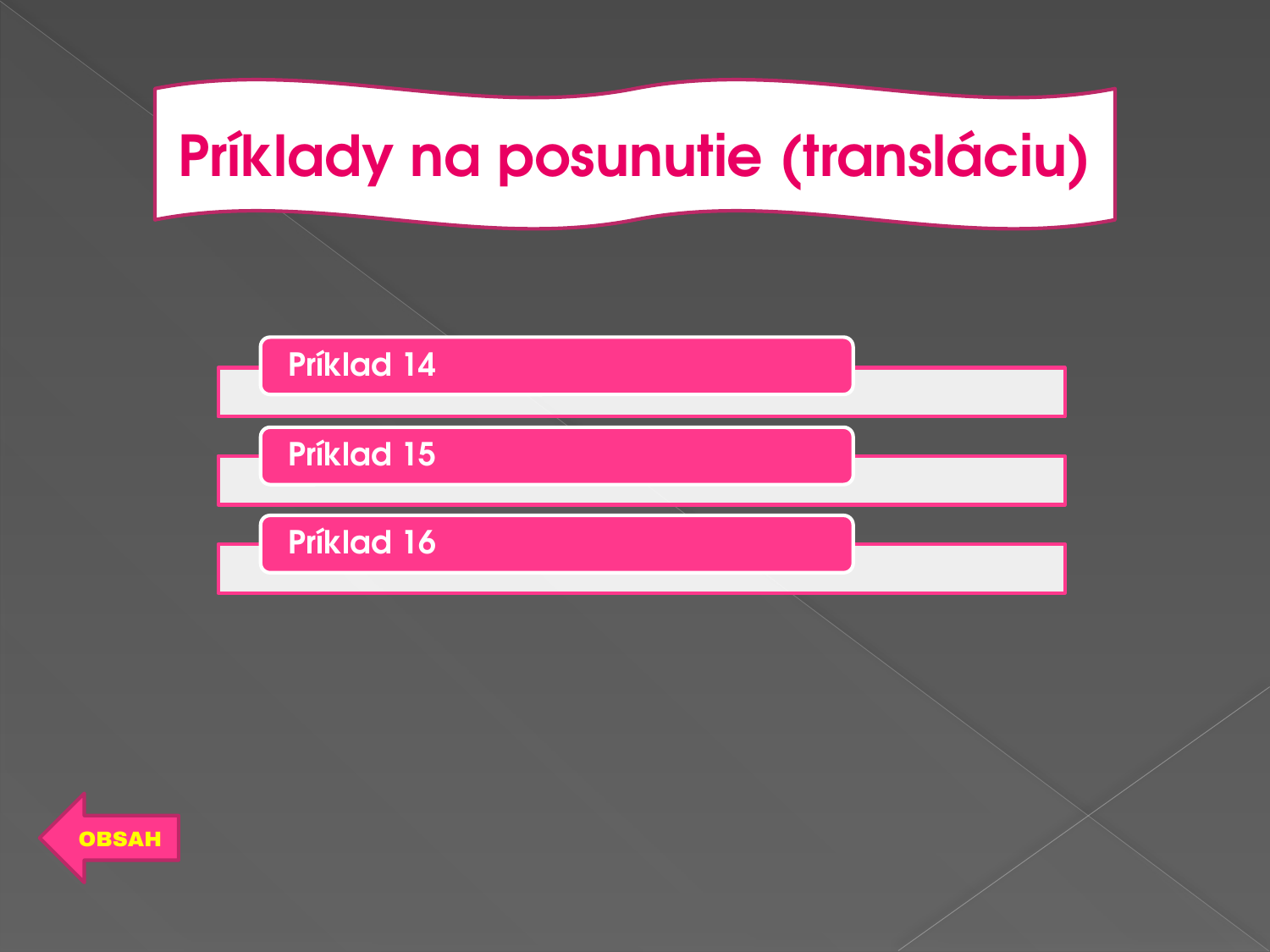

Príklady na posunutie (transláciu)
Príklad 14
Príklad 15
Príklad 16
OBSAH